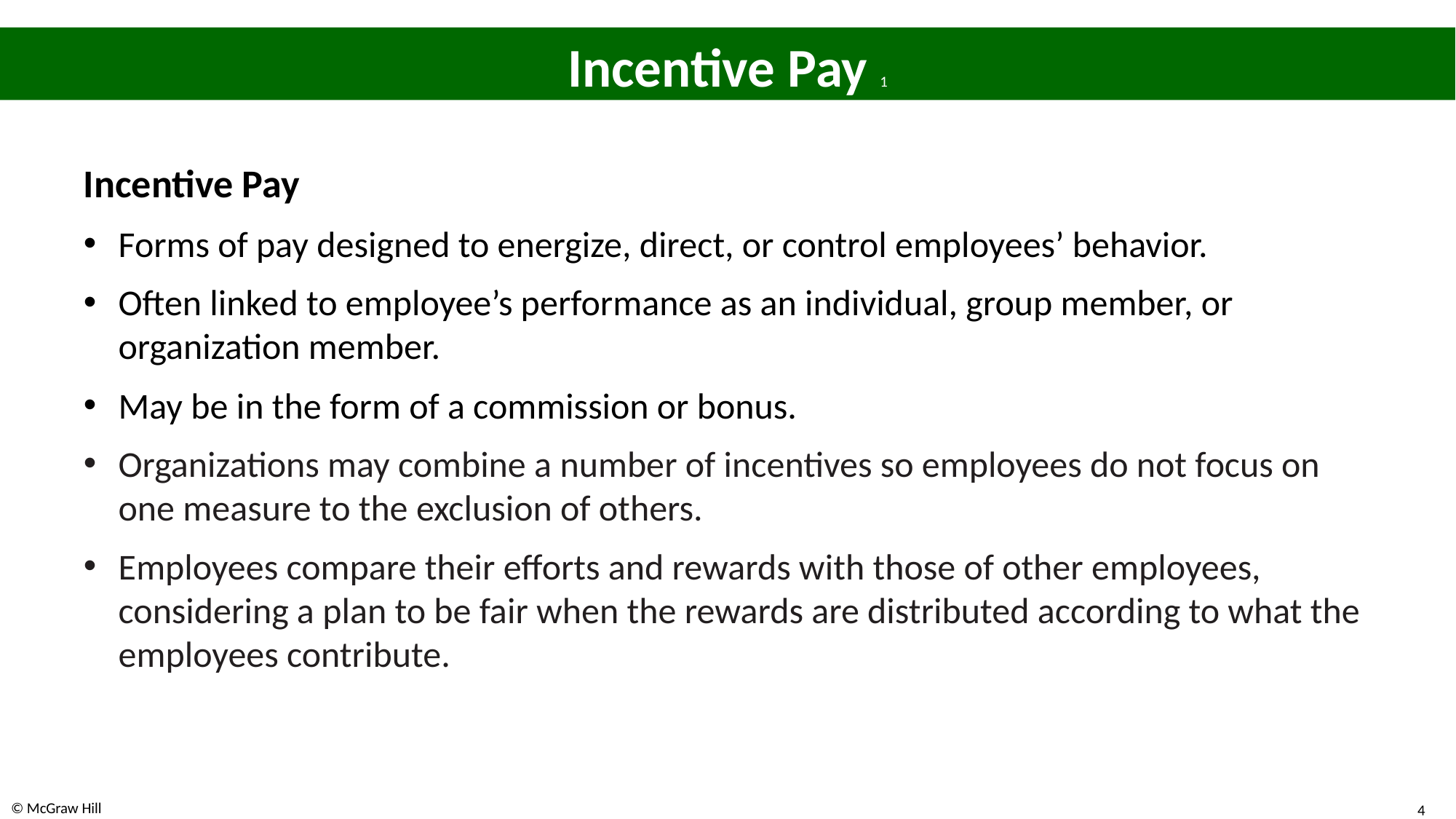

# Incentive Pay 1
Incentive Pay
Forms of pay designed to energize, direct, or control employees’ behavior.
Often linked to employee’s performance as an individual, group member, or organization member.
May be in the form of a commission or bonus.
Organizations may combine a number of incentives so employees do not focus on one measure to the exclusion of others.
Employees compare their efforts and rewards with those of other employees, considering a plan to be fair when the rewards are distributed according to what the employees contribute.